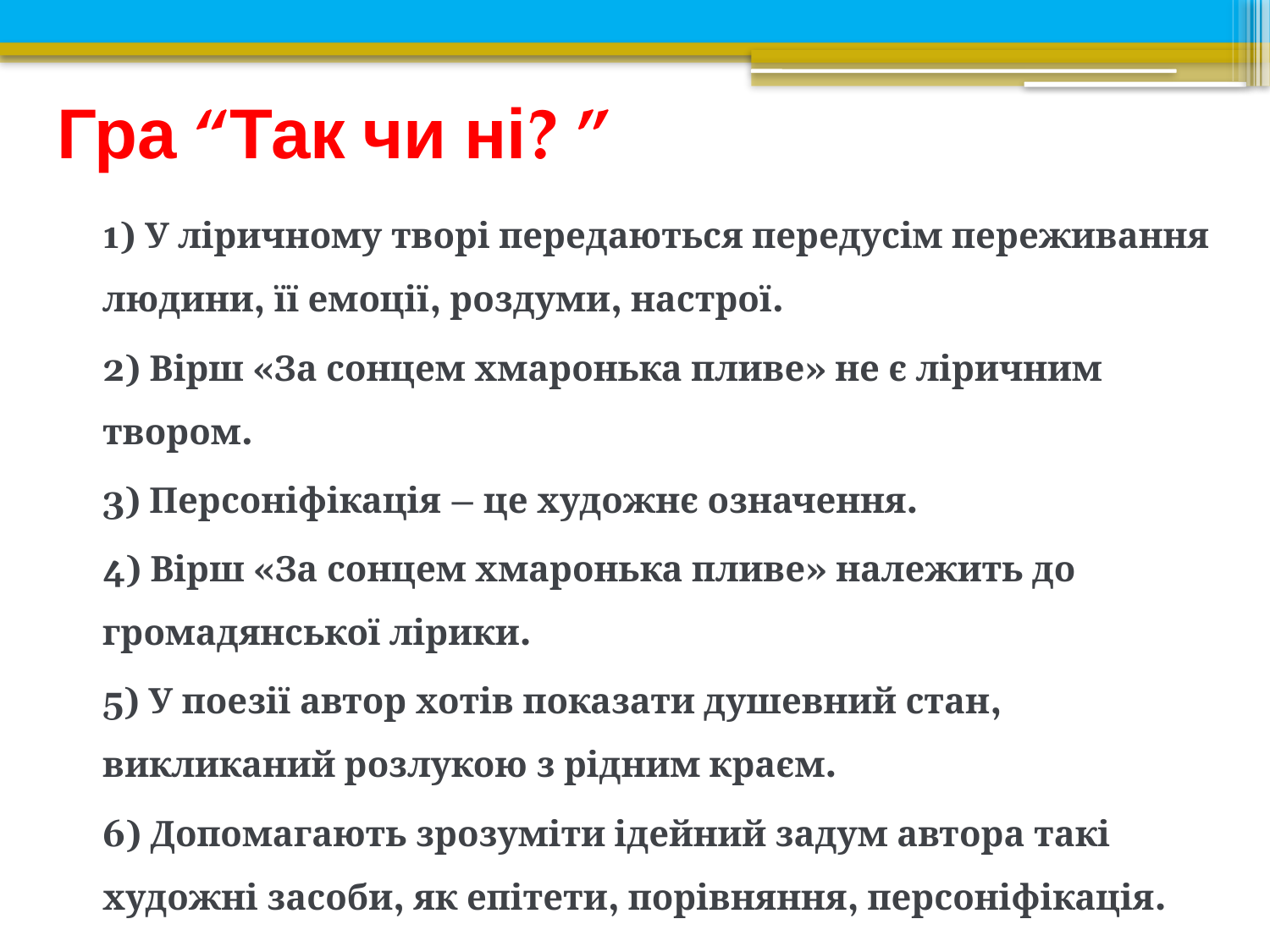

# Гра “Так чи ні? ”
1) У ліричному творі передаються передусім переживання людини, її емоції, роздуми, настрої.
2) Вірш «За сонцем хмаронька пливе» не є ліричним твором.
3) Персоніфікація – це художнє означення.
4) Вірш «За сонцем хмаронька пливе» належить до громадянської лірики.
5) У поезії автор хотів показати душевний стан, викликаний розлукою з рідним краєм.
6) Допомагають зрозуміти ідейний задум автора такі художні засоби, як епітети, порівняння, персоніфікація.